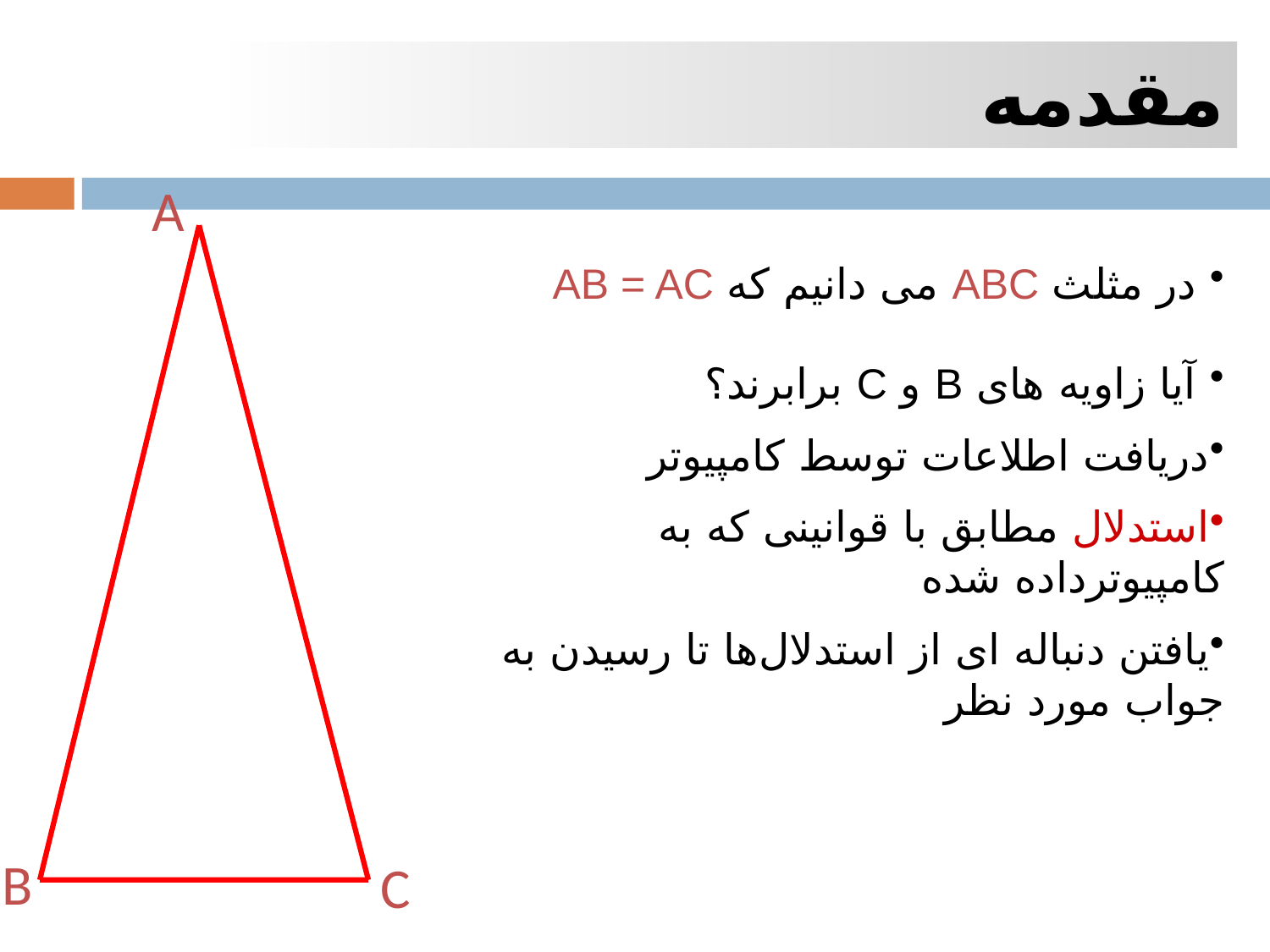

مقدمه
A

B
C

 در مثلث ABC می دانيم که AB = AC
 آيا زاويه های B و C برابرند؟
دریافت اطلاعات توسط کامپيوتر
استدلال مطابق با قوانينی که به کامپیوترداده شده
یافتن دنباله ای از استدلال‌ها تا رسیدن به جواب مورد نظر